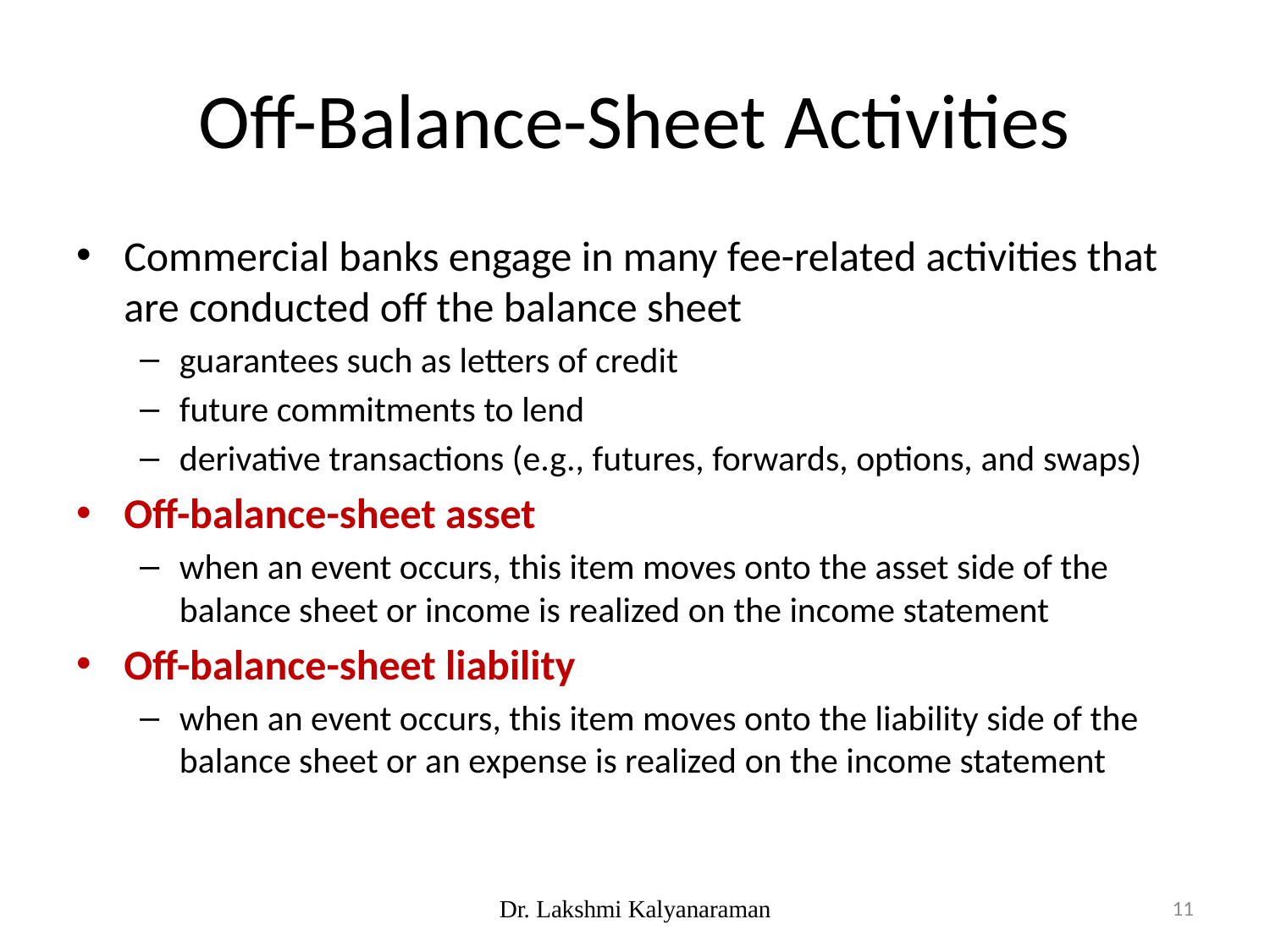

# Off-Balance-Sheet Activities
Commercial banks engage in many fee-related activities that are conducted off the balance sheet
guarantees such as letters of credit
future commitments to lend
derivative transactions (e.g., futures, forwards, options, and swaps)
Off-balance-sheet asset
when an event occurs, this item moves onto the asset side of the balance sheet or income is realized on the income statement
Off-balance-sheet liability
when an event occurs, this item moves onto the liability side of the balance sheet or an expense is realized on the income statement

Dr. Lakshmi Kalyanaraman
11